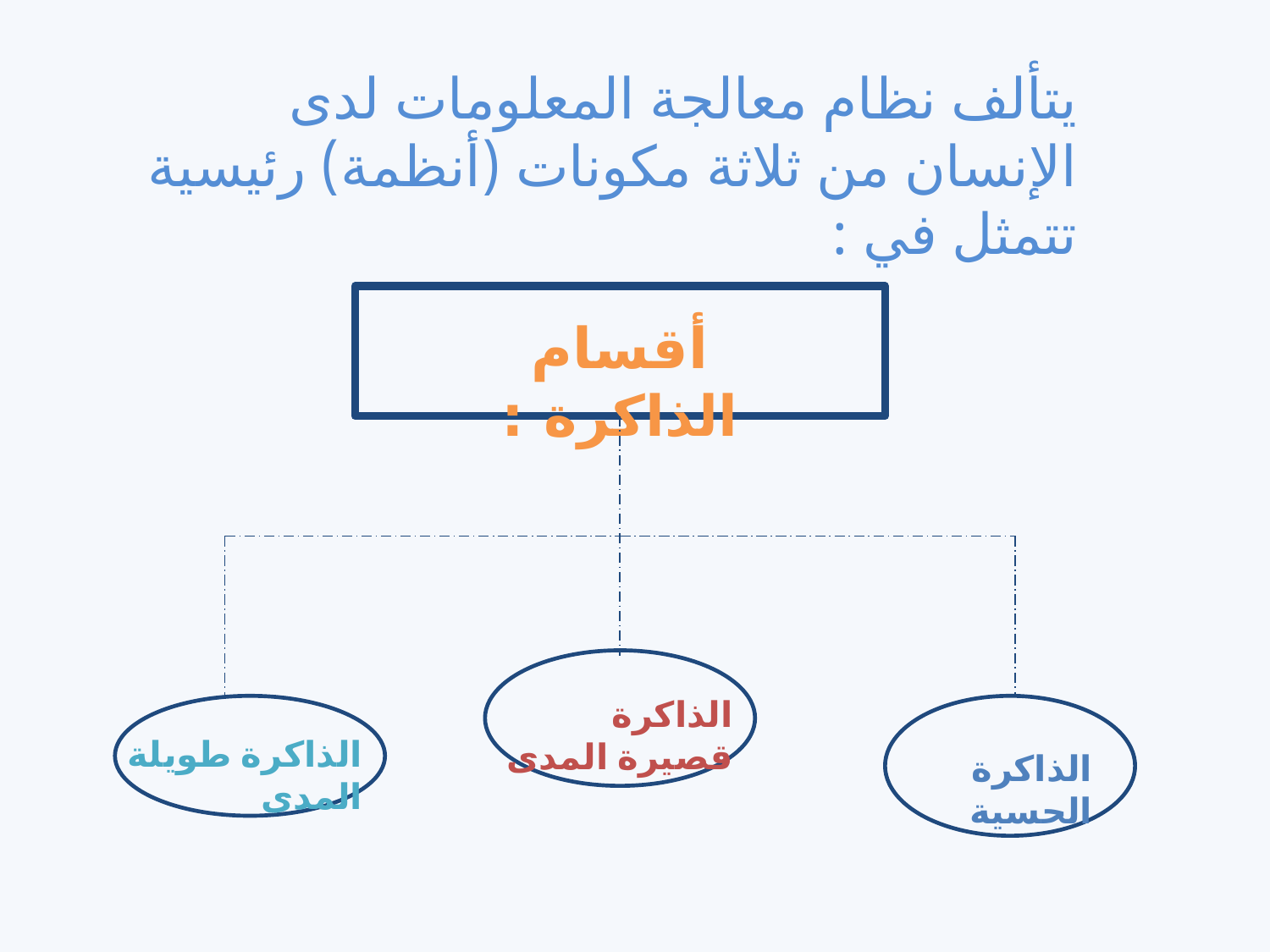

يتألف نظام معالجة المعلومات لدى الإنسان من ثلاثة مكونات (أنظمة) رئيسية تتمثل في :

أقسام الذاكرة :

الذاكرة قصيرة المدى

الذاكرة طويلة المدى
الذاكرة الحسية